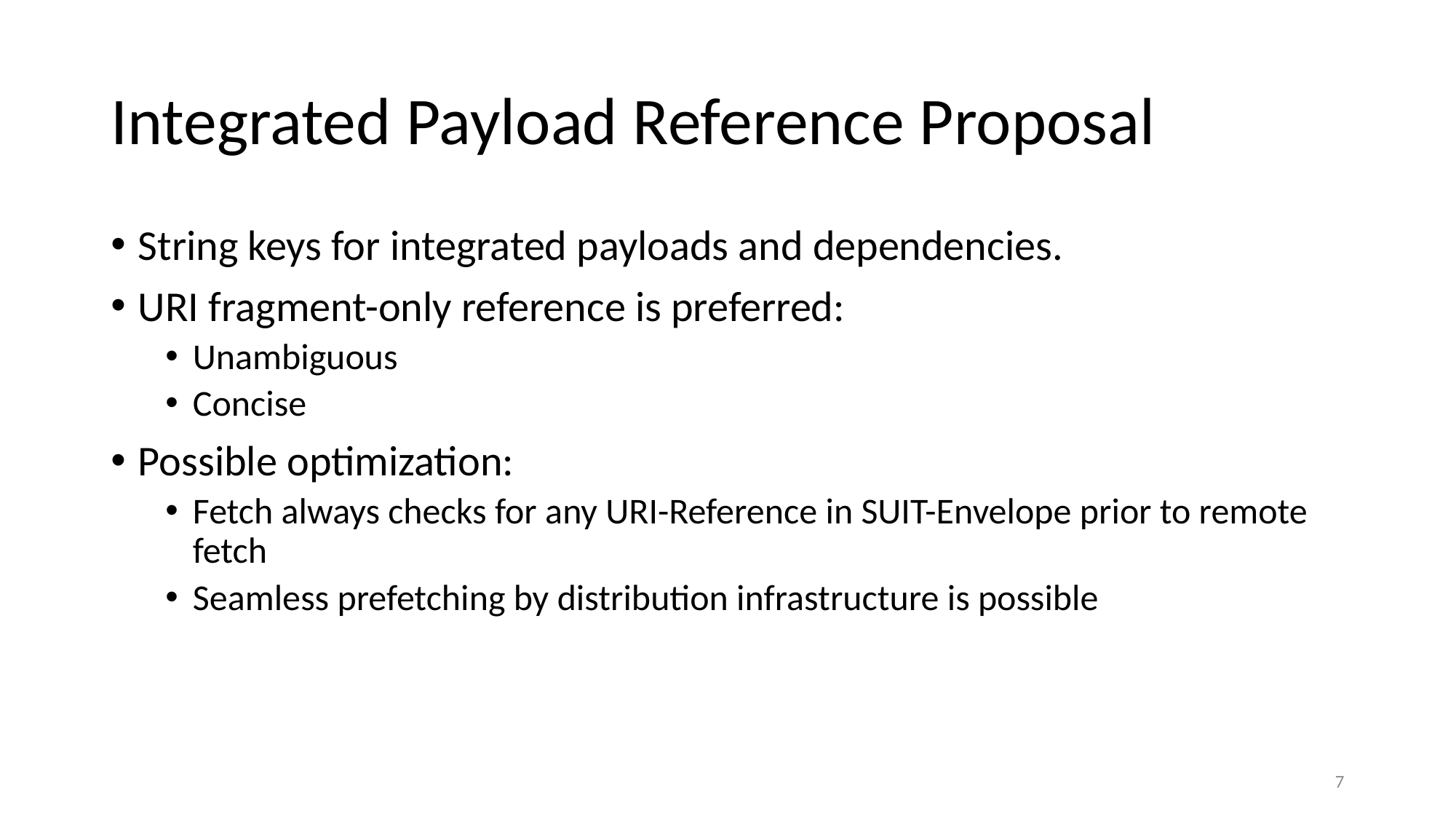

# Integrated Payload Reference Proposal
String keys for integrated payloads and dependencies.
URI fragment-only reference is preferred:
Unambiguous
Concise
Possible optimization:
Fetch always checks for any URI-Reference in SUIT-Envelope prior to remote fetch
Seamless prefetching by distribution infrastructure is possible
7